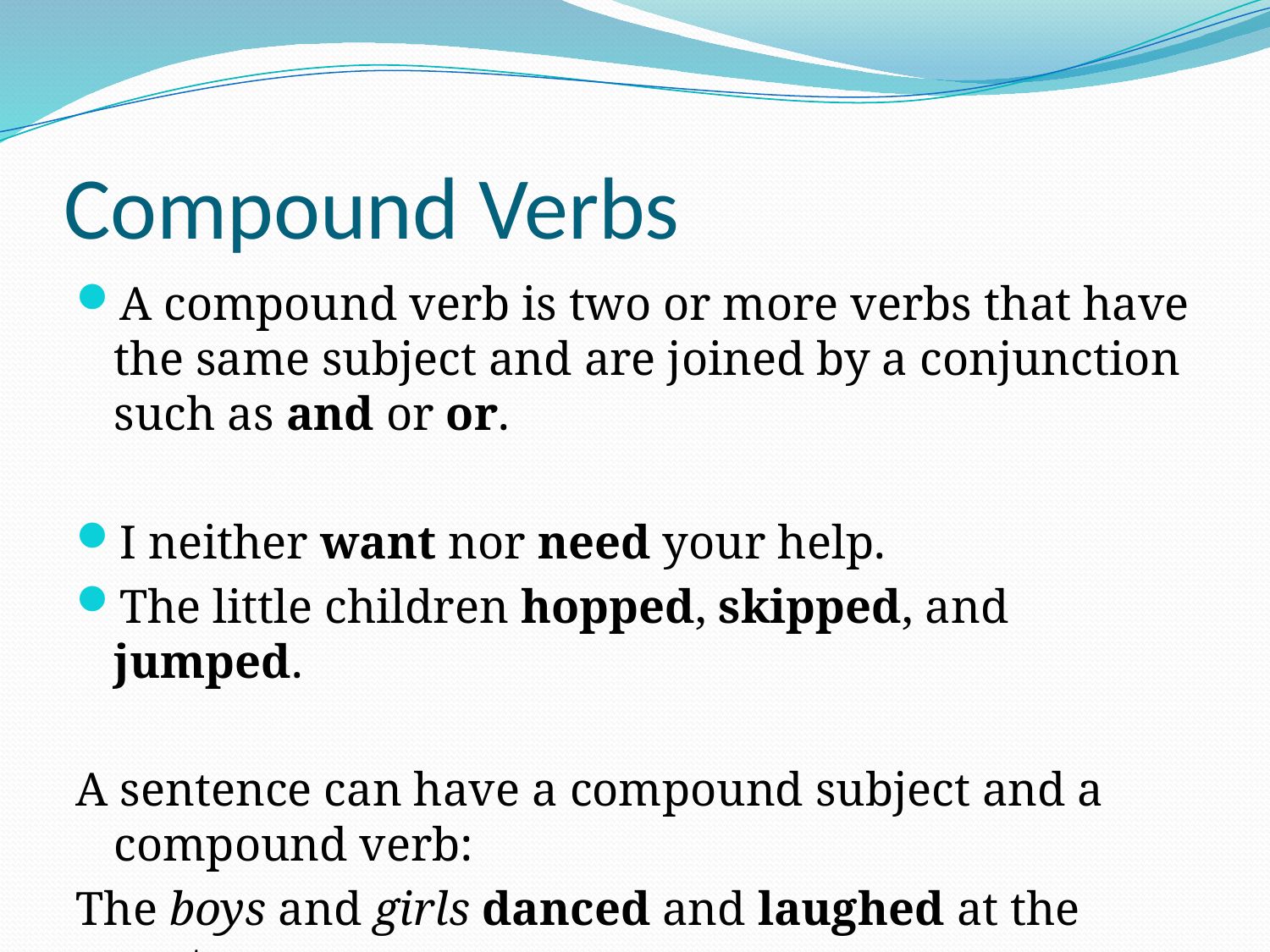

# Compound Verbs
A compound verb is two or more verbs that have the same subject and are joined by a conjunction such as and or or.

I neither want nor need your help.
The little children hopped, skipped, and jumped.

A sentence can have a compound subject and a compound verb:
The boys and girls danced and laughed at the party.